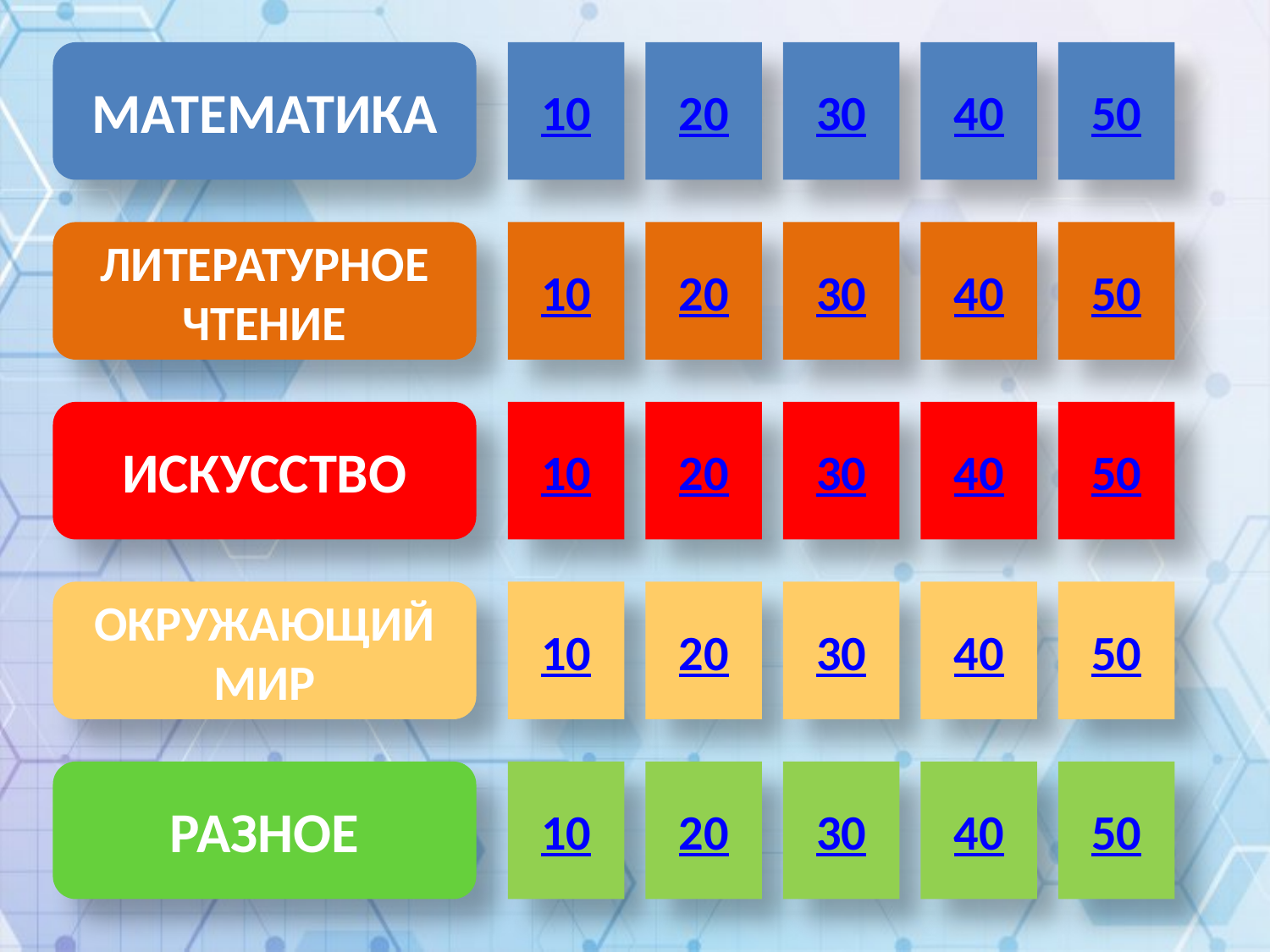

МАТЕМАТИКА
10
20
30
40
50
ЛИТЕРАТУРНОЕ ЧТЕНИЕ
10
20
30
40
50
ИСКУССТВО
10
20
30
40
50
ОКРУЖАЮЩИЙ МИР
10
20
30
40
50
РАЗНОЕ
10
20
30
40
50